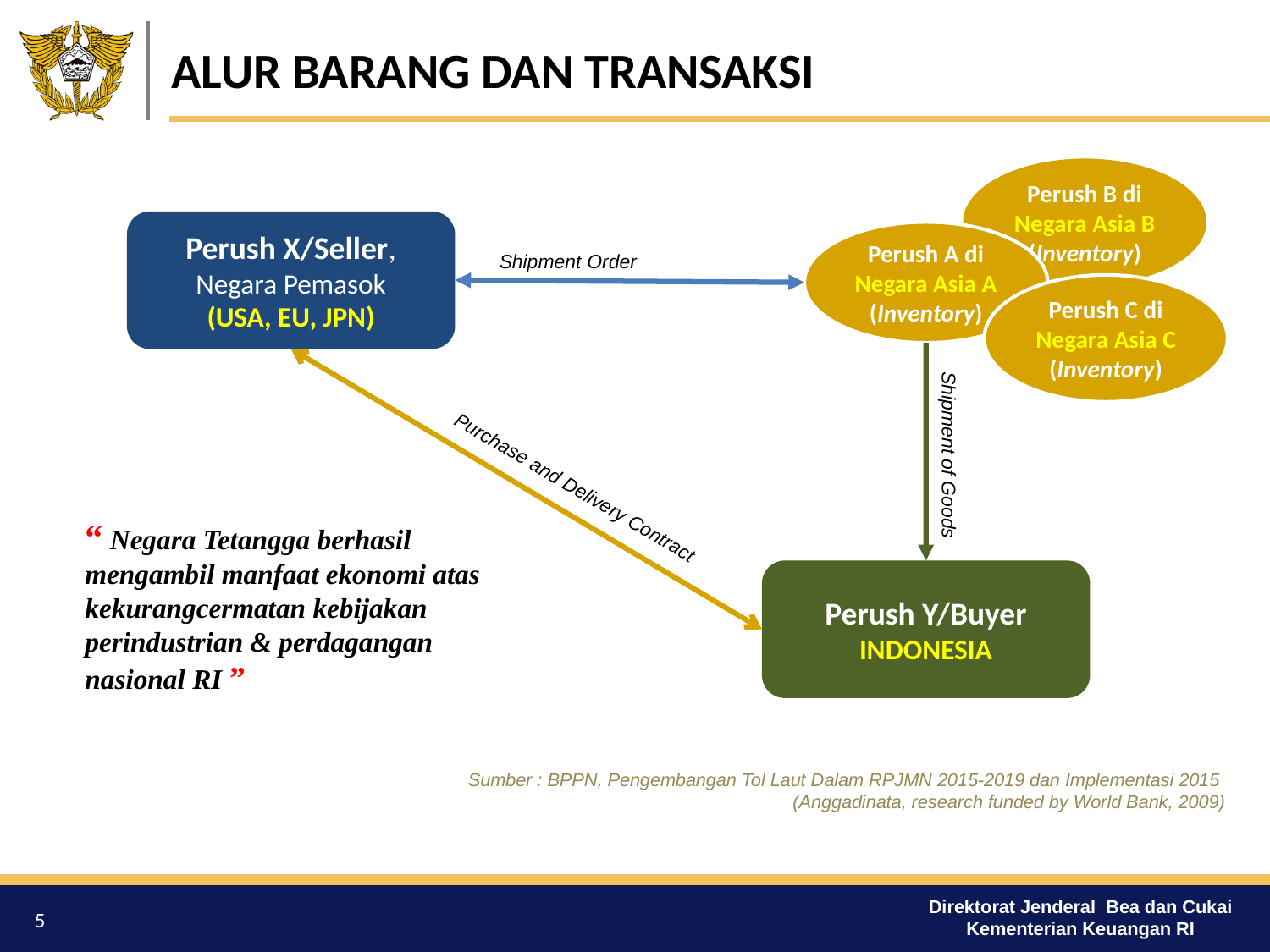

# ALUR BARANG DAN TRANSAKSI
Perush B di Negara Asia B
(Inventory)
Perush X/Seller,
Negara Pemasok
(USA, EU, JPN)
Perush A di Negara Asia A
(Inventory)
Shipment Order
Perush C di Negara Asia C
(Inventory)
Shipment of Goods
Purchase and Delivery Contract
“ Negara Tetangga berhasil mengambil manfaat ekonomi atas kekurangcermatan kebijakan perindustrian & perdagangan nasional RI ”
Perush Y/Buyer
INDONESIA
Sumber : BPPN, Pengembangan Tol Laut Dalam RPJMN 2015-2019 dan Implementasi 2015
(Anggadinata, research funded by World Bank, 2009)
5